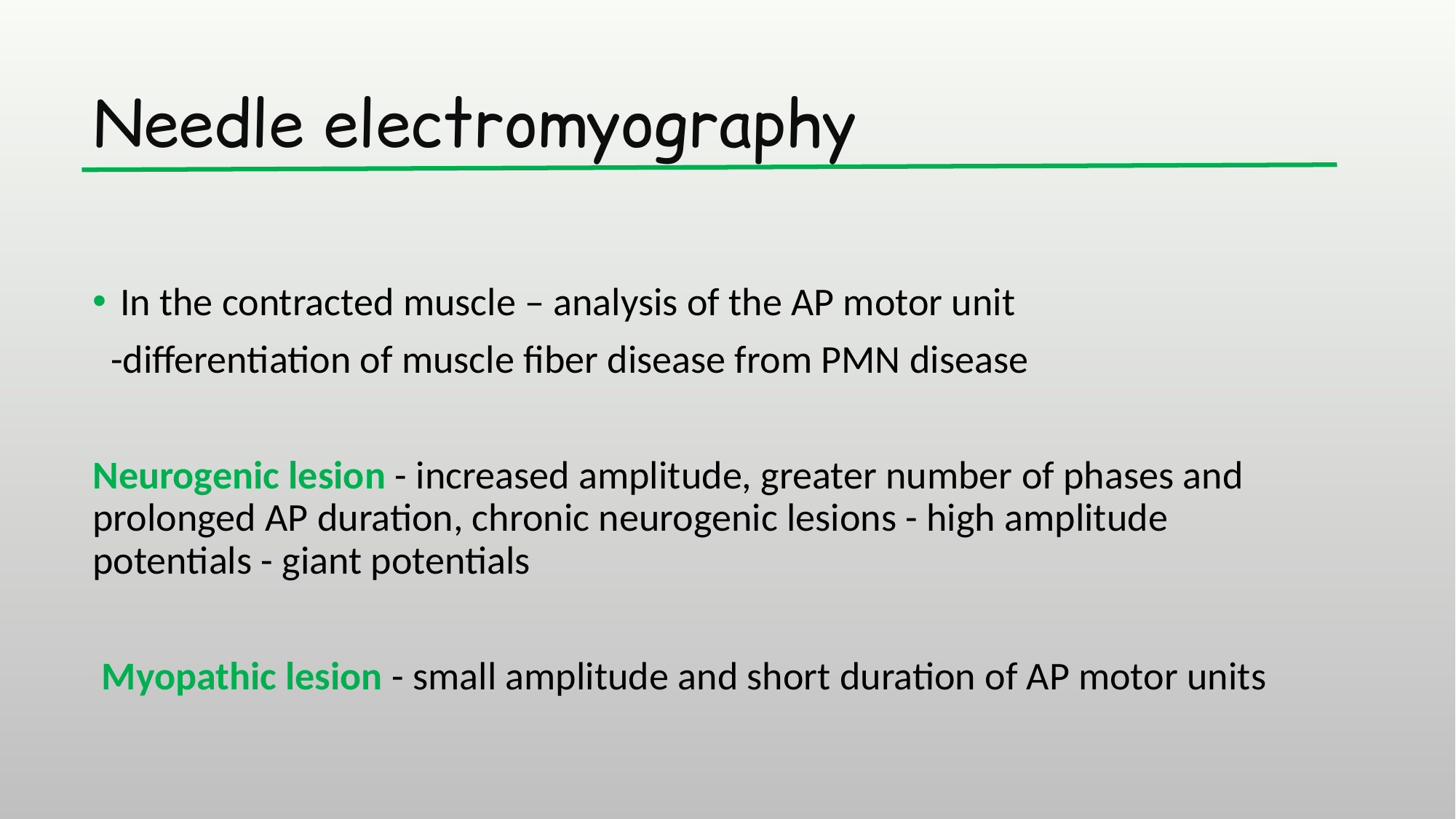

# Needle electromyography
In the contracted muscle – analysis of the AP motor unit
  -differentiation of muscle fiber disease from PMN disease

Neurogenic lesion - increased amplitude, greater number of phases and prolonged AP duration, chronic neurogenic lesions - high amplitude potentials - giant potentials

 Myopathic lesion - small amplitude and short duration of AP motor units